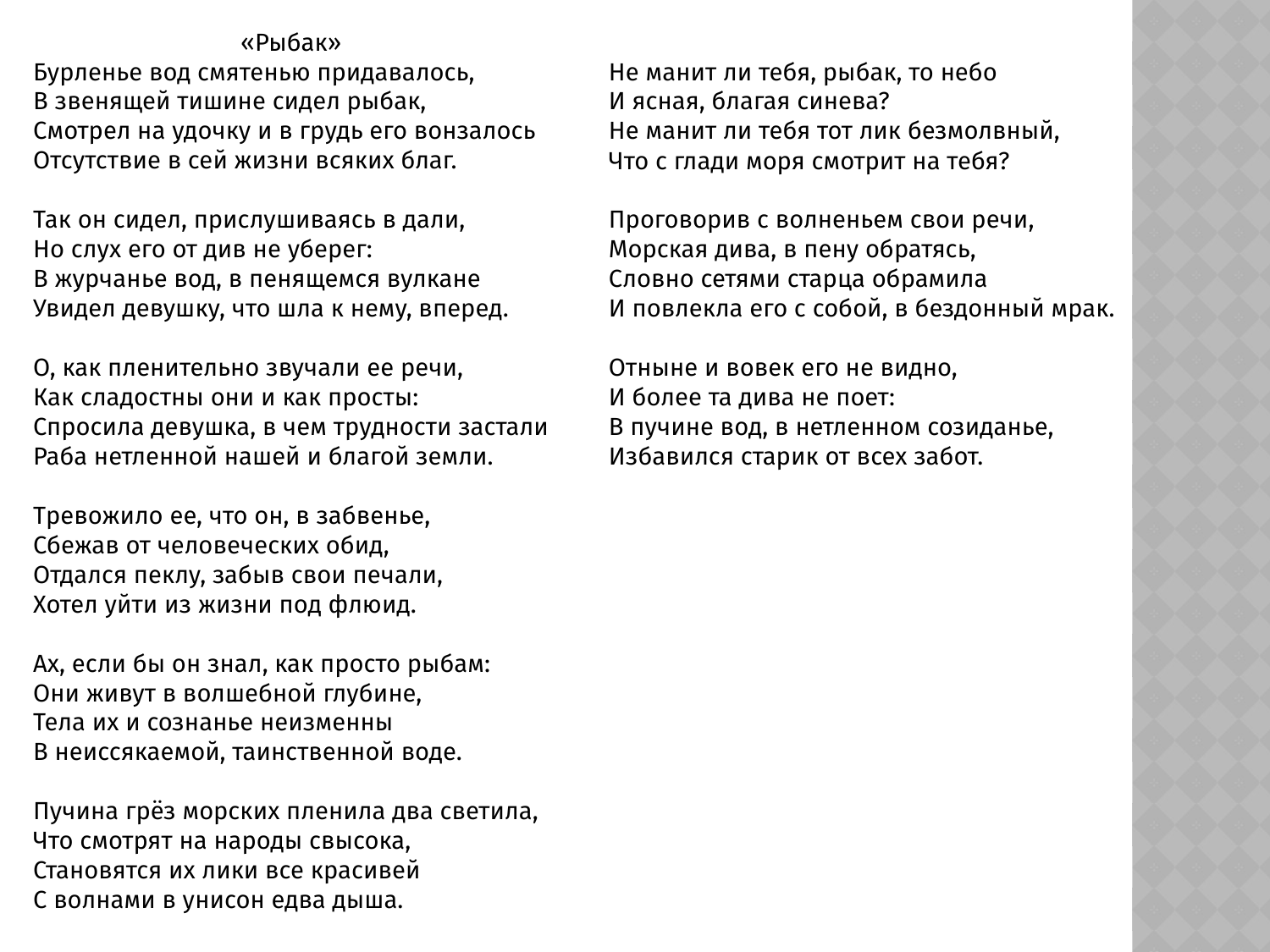

«Рыбак»
Бурленье вод смятенью придавалось,
В звенящей тишине сидел рыбак,
Смотрел на удочку и в грудь его вонзалось
Отсутствие в сей жизни всяких благ.

Так он сидел, прислушиваясь в дали,
Но слух его от див не уберег:
В журчанье вод, в пенящемся вулкане
Увидел девушку, что шла к нему, вперед.

О, как пленительно звучали ее речи,
Как сладостны они и как просты:
Спросила девушка, в чем трудности застали
Раба нетленной нашей и благой земли.

Тревожило ее, что он, в забвенье,
Сбежав от человеческих обид,
Отдался пеклу, забыв свои печали,
Хотел уйти из жизни под флюид.

Ах, если бы он знал, как просто рыбам:
Они живут в волшебной глубине,
Тела их и сознанье неизменны
В неиссякаемой, таинственной воде.

Пучина грёз морских пленила два светила,
Что смотрят на народы свысока,
Становятся их лики все красивей
С волнами в унисон едва дыша.
Не манит ли тебя, рыбак, то небо
И ясная, благая синева?
Не манит ли тебя тот лик безмолвный,
Что с глади моря смотрит на тебя?

Проговорив с волненьем свои речи,
Морская дива, в пену обратясь,
Словно сетями старца обрамила
И повлекла его с собой, в бездонный мрак.

Отныне и вовек его не видно,
И более та дива не поет:
В пучине вод, в нетленном созиданье,
Избавился старик от всех забот.